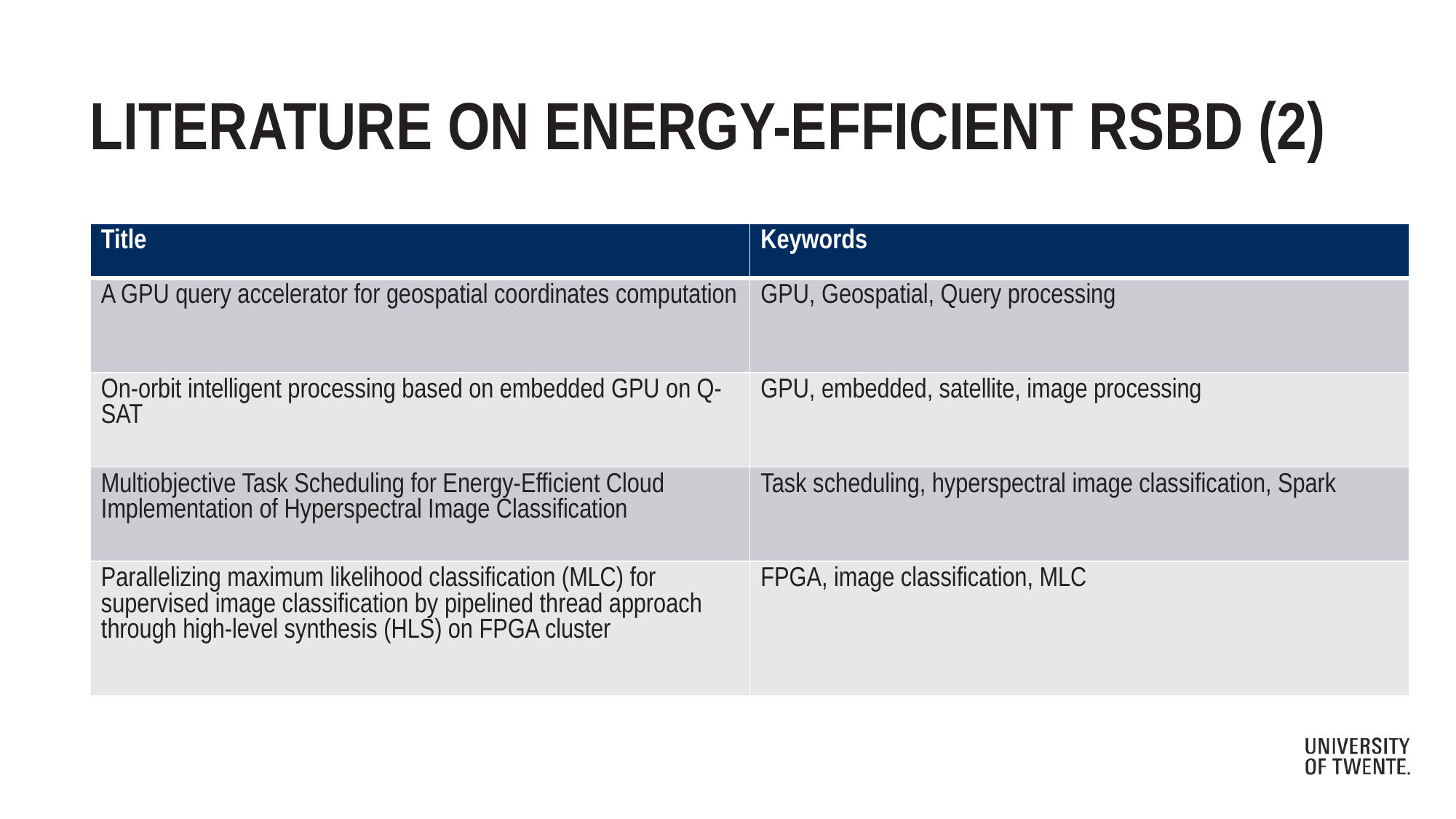

# Literature on Energy-Efficient RSBD (2)
| Title | Keywords |
| --- | --- |
| A GPU query accelerator for geospatial coordinates computation | GPU, Geospatial, Query processing |
| On-orbit intelligent processing based on embedded GPU on Q-SAT | GPU, embedded, satellite, image processing |
| Multiobjective Task Scheduling for Energy-Efficient Cloud Implementation of Hyperspectral Image Classification | Task scheduling, hyperspectral image classification, Spark |
| Parallelizing maximum likelihood classification (MLC) for supervised image classification by pipelined thread approach through high-level synthesis (HLS) on FPGA cluster | FPGA, image classification, MLC |
7